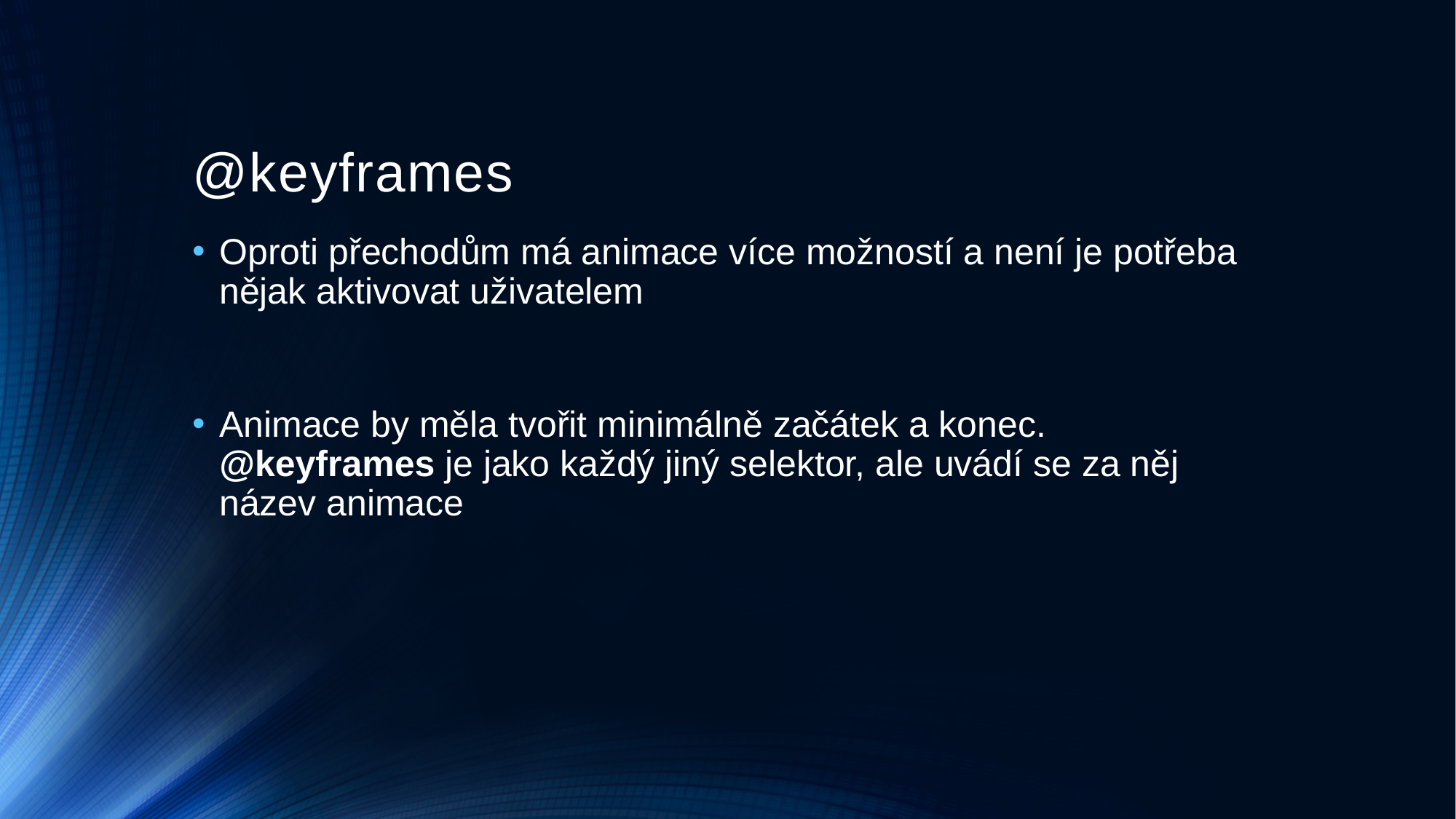

# @keyframes
Oproti přechodům má animace více možností a není je potřeba nějak aktivovat uživatelem

Animace by měla tvořit minimálně začátek a konec. @keyframes je jako každý jiný selektor, ale uvádí se za něj název animace